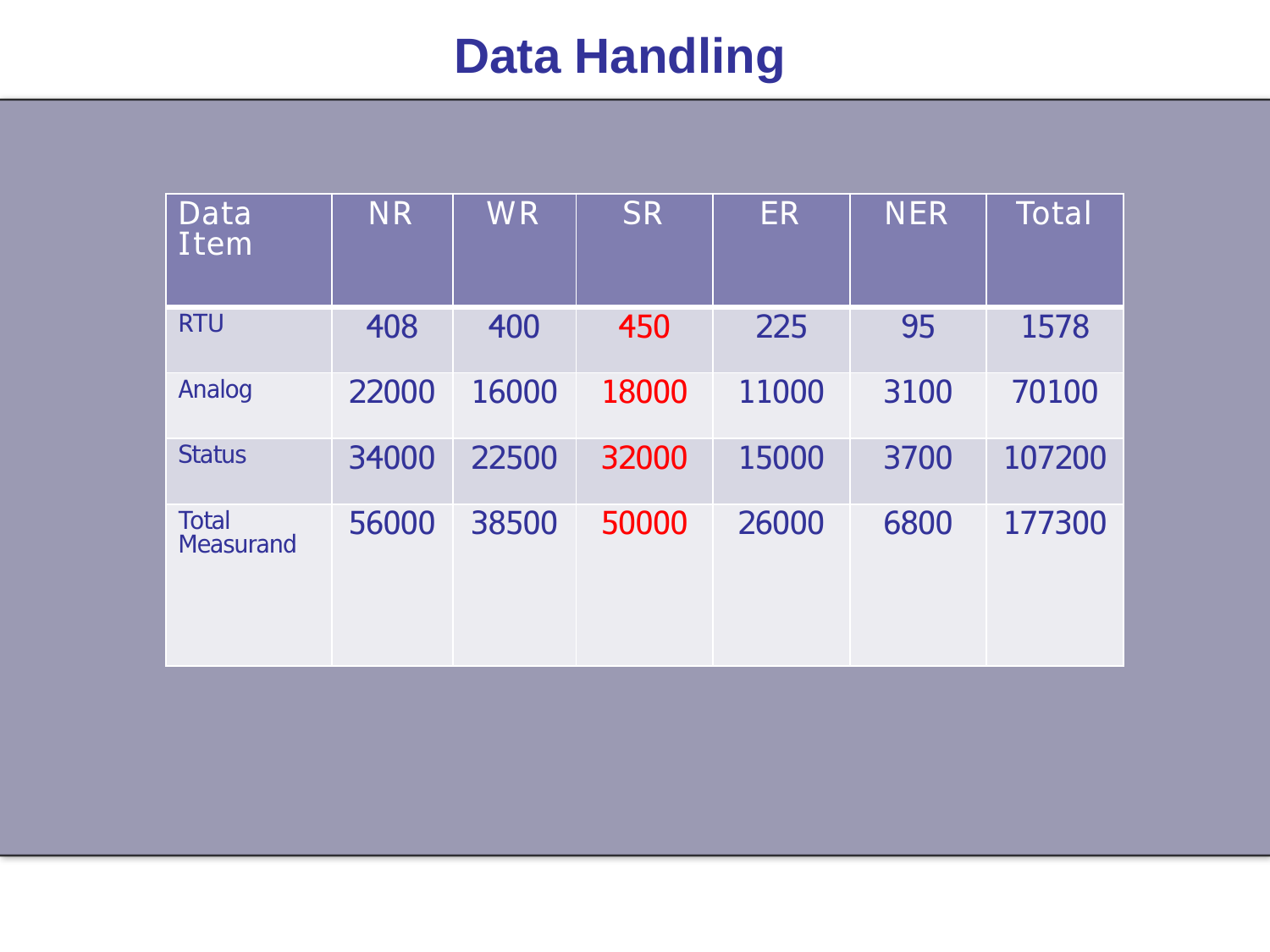

Data Handling
| Data Item | NR | WR | SR | ER | NER | Total |
| --- | --- | --- | --- | --- | --- | --- |
| RTU | 408 | 400 | 450 | 225 | 95 | 1578 |
| Analog | 22000 | 16000 | 18000 | 11000 | 3100 | 70100 |
| Status | 34000 | 22500 | 32000 | 15000 | 3700 | 107200 |
| Total Measurand | 56000 | 38500 | 50000 | 26000 | 6800 | 177300 |